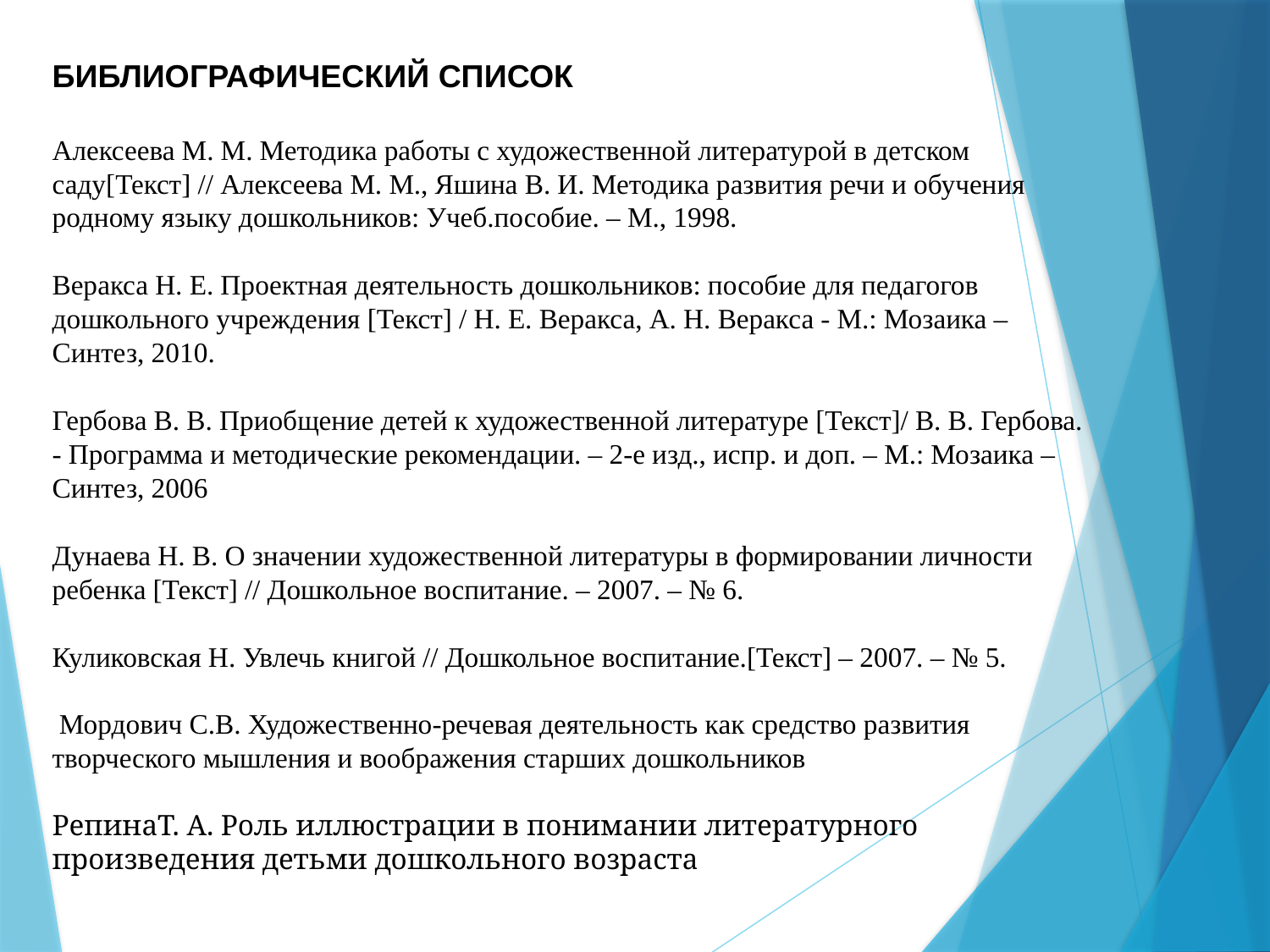

БИБЛИОГРАФИЧЕСКИЙ СПИСОК

Алексеева М. М. Методика работы с художественной литературой в детском саду[Текст] // Алексеева М. М., Яшина В. И. Методика развития речи и обучения родному языку дошкольников: Учеб.пособие. – М., 1998.

Веракса Н. Е. Проектная деятельность дошкольников: пособие для педагогов дошкольного учреждения [Текст] / Н. Е. Веракса, А. Н. Веракса - М.: Мозаика – Синтез, 2010.

Гербова В. В. Приобщение детей к художественной литературе [Текст]/ В. В. Гербова. - Программа и методические рекомендации. – 2-е изд., испр. и доп. – М.: Мозаика – Синтез, 2006

Дунаева Н. В. О значении художественной литературы в формировании личности ребенка [Текст] // Дошкольное воспитание. – 2007. – № 6.

Куликовская Н. Увлечь книгой // Дошкольное воспитание.[Текст] – 2007. – № 5.

 Мордович С.В. Художественно-речевая деятельность как средство развития творческого мышления и воображения старших дошкольников

РепинаТ. А. Роль иллюстрации в понимании литературного произведения детьми дошкольного возраста